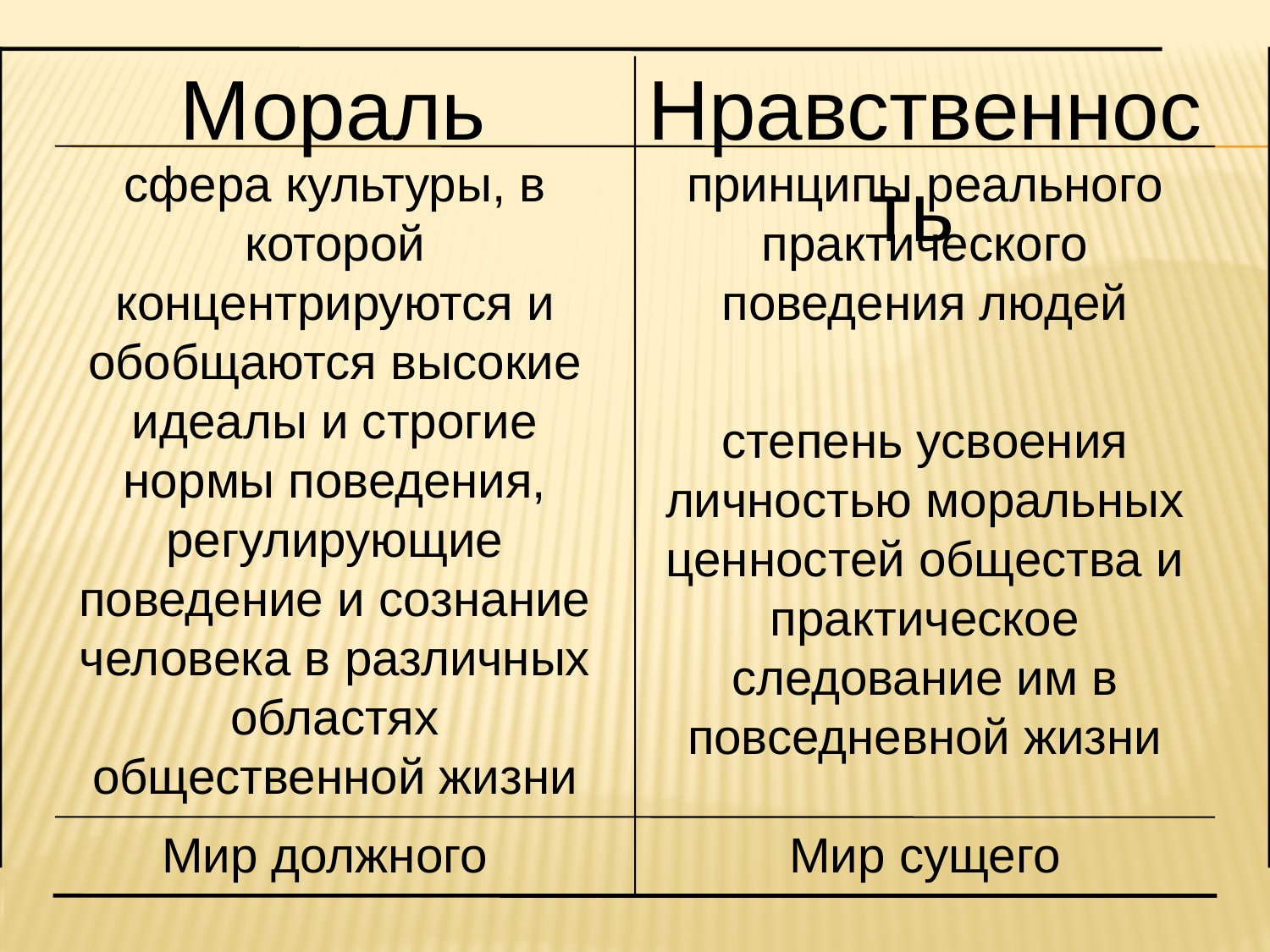

Мораль
Нравственность

сфера культуры, в которой концентрируются и обобщаются высокие идеалы и строгие нормы поведения, регулирующие поведение и сознание человека в различных областях общественной жизни

принципы реального практического поведения людей

степень усвоения личностью моральных ценностей общества и практическое следование им в повседневной жизни

Мир должного
Мир сущего